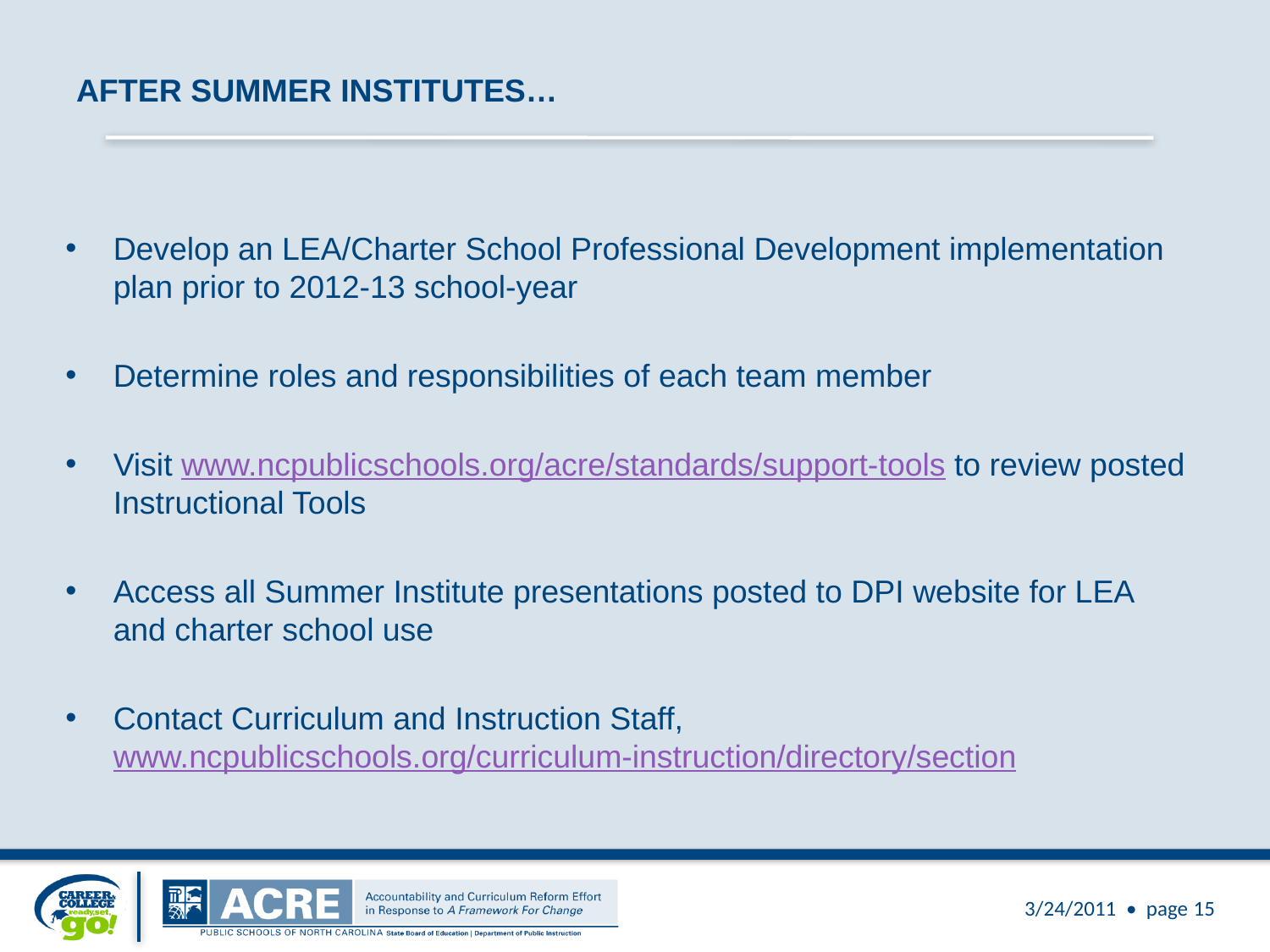

# AFTER SUMMER INSTITUTES…
Develop an LEA/Charter School Professional Development implementation plan prior to 2012-13 school-year

Determine roles and responsibilities of each team member

Visit www.ncpublicschools.org/acre/standards/support-tools to review posted Instructional Tools

Access all Summer Institute presentations posted to DPI website for LEA and charter school use

Contact Curriculum and Instruction Staff, www.ncpublicschools.org/curriculum-instruction/directory/section

3/24/2011  •  page 15